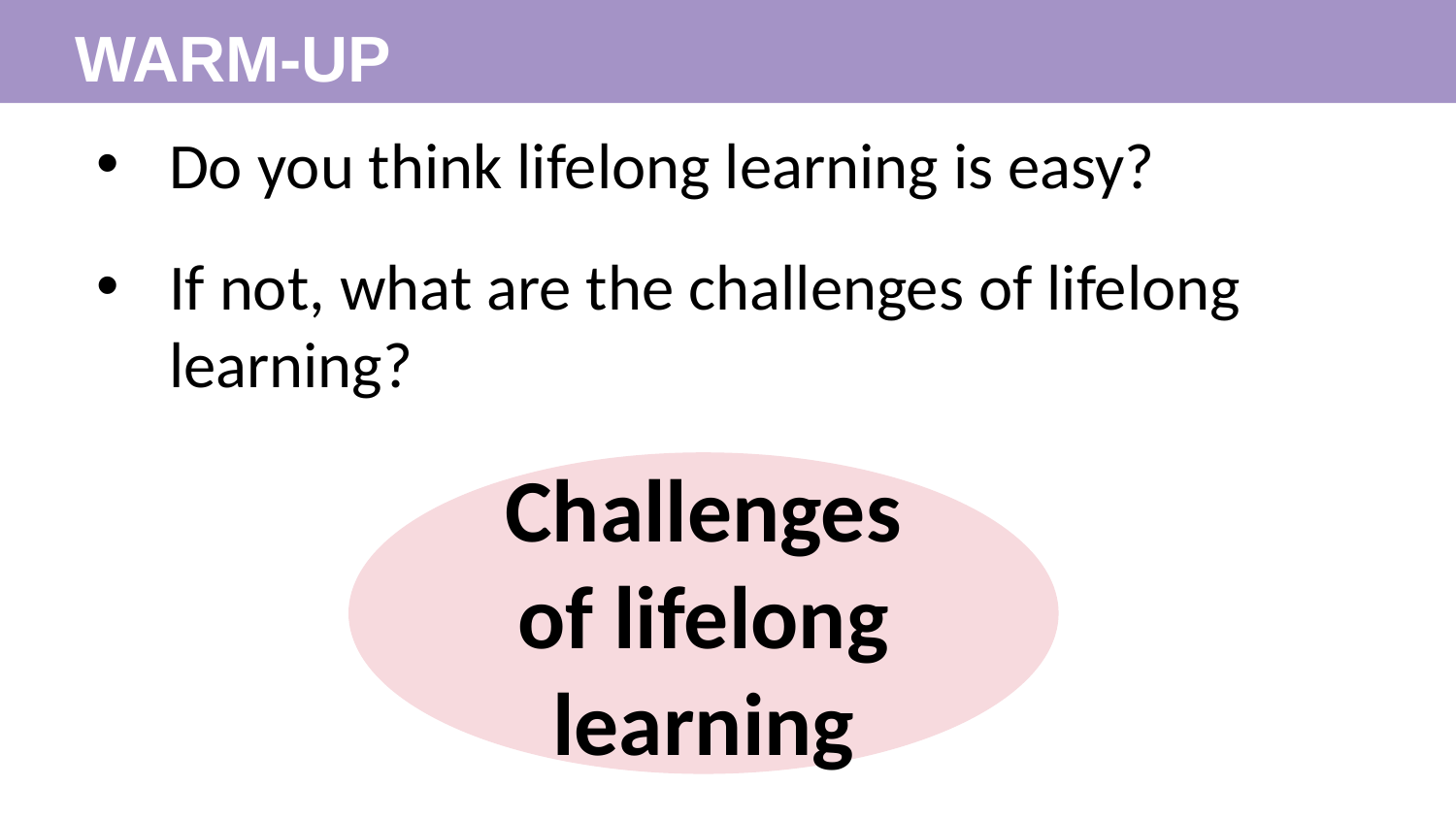

WARM-UP
Do you think lifelong learning is easy?
If not, what are the challenges of lifelong learning?
Challenges of lifelong learning